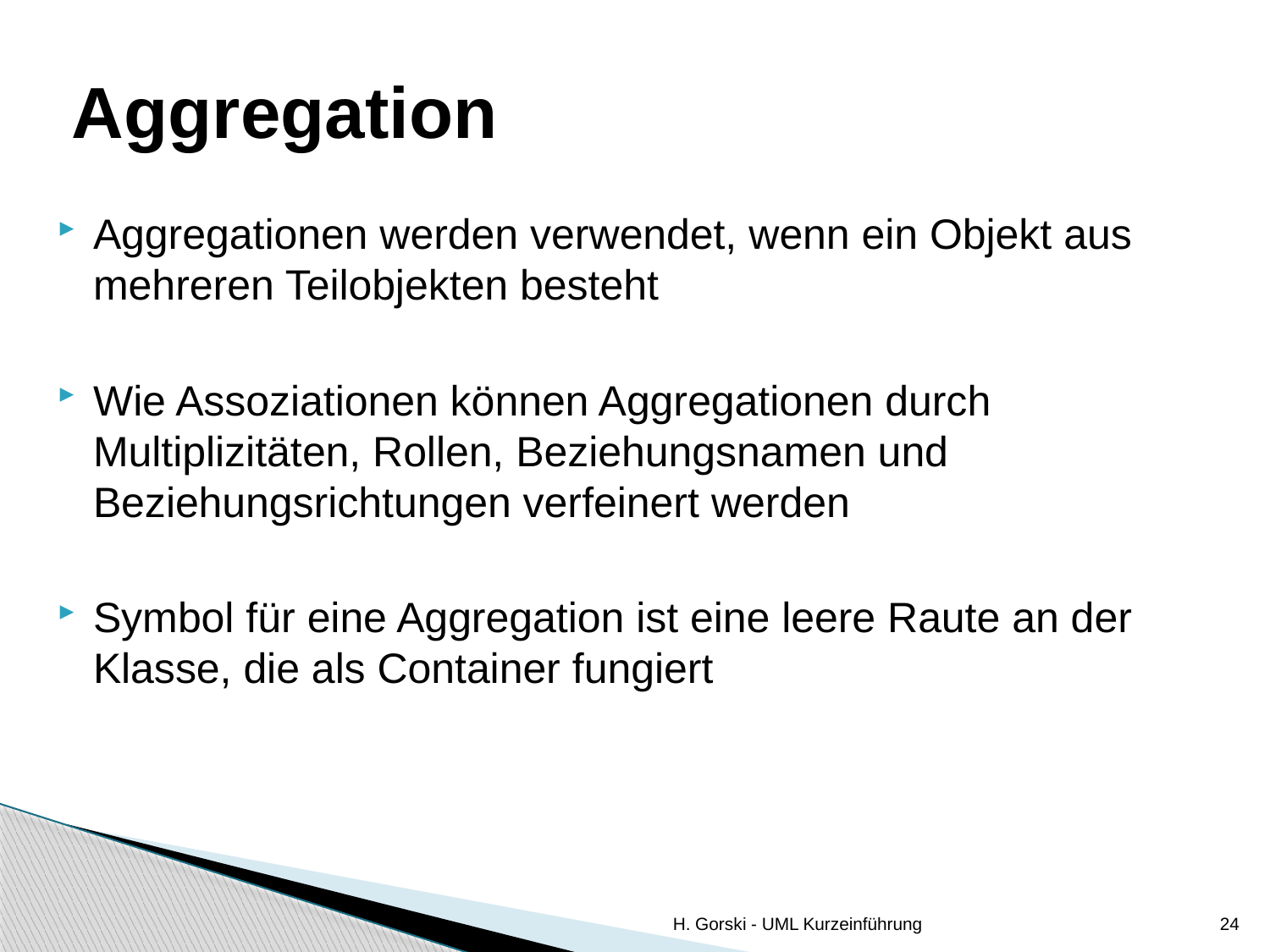

Aggregation
Aggregationen werden verwendet, wenn ein Objekt aus mehreren Teilobjekten besteht

Wie Assoziationen können Aggregationen durch Multiplizitäten, Rollen, Beziehungsnamen und Beziehungsrichtungen verfeinert werden

Symbol für eine Aggregation ist eine leere Raute an der Klasse, die als Container fungiert

H. Gorski - UML Kurzeinführung
24